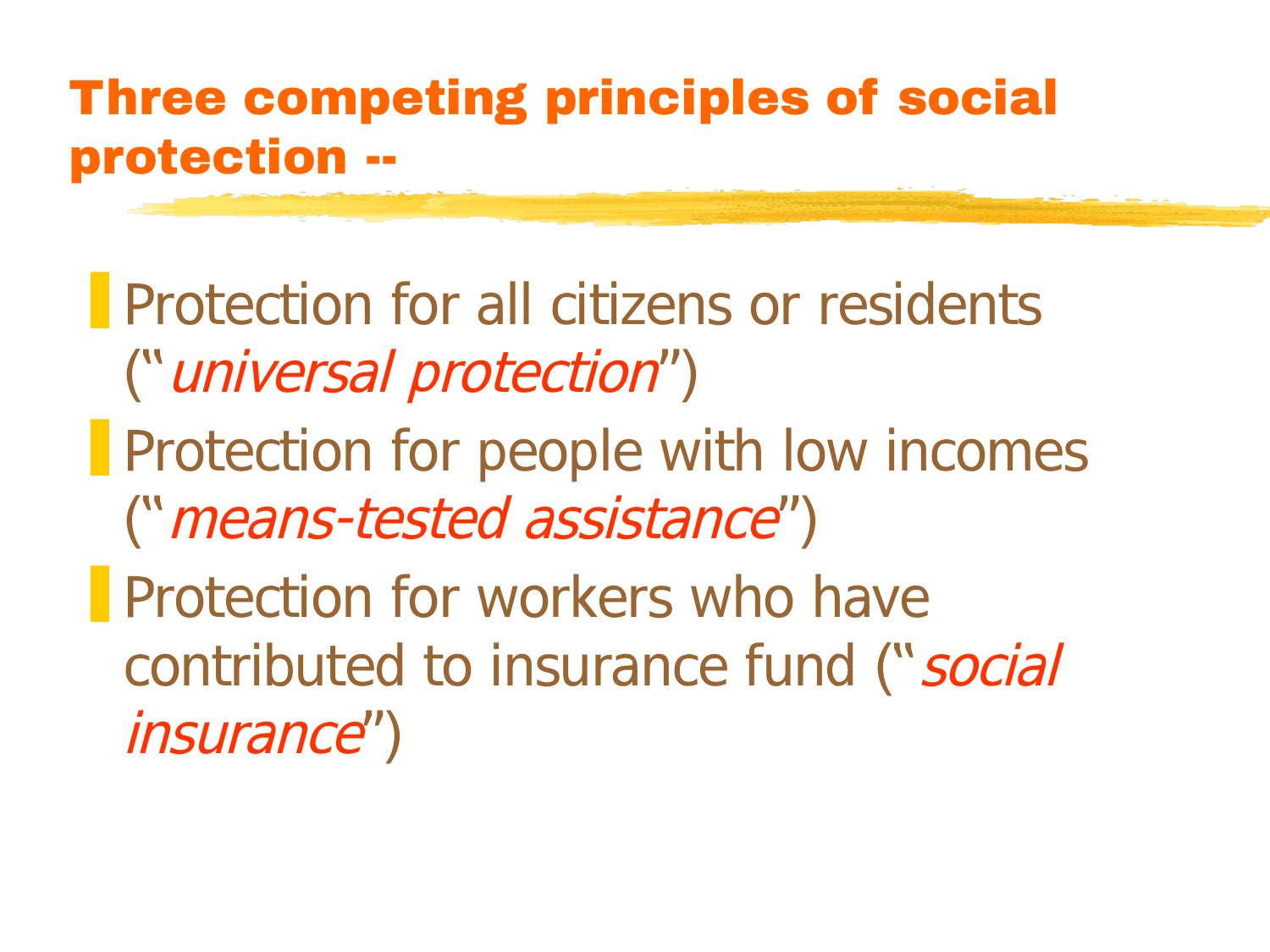

# Three competing principles of social protection --
Protection for all citizens or residents (“universal protection”)
Protection for people with low incomes (“means-tested assistance”)
Protection for workers who have contributed to insurance fund (“social insurance”)